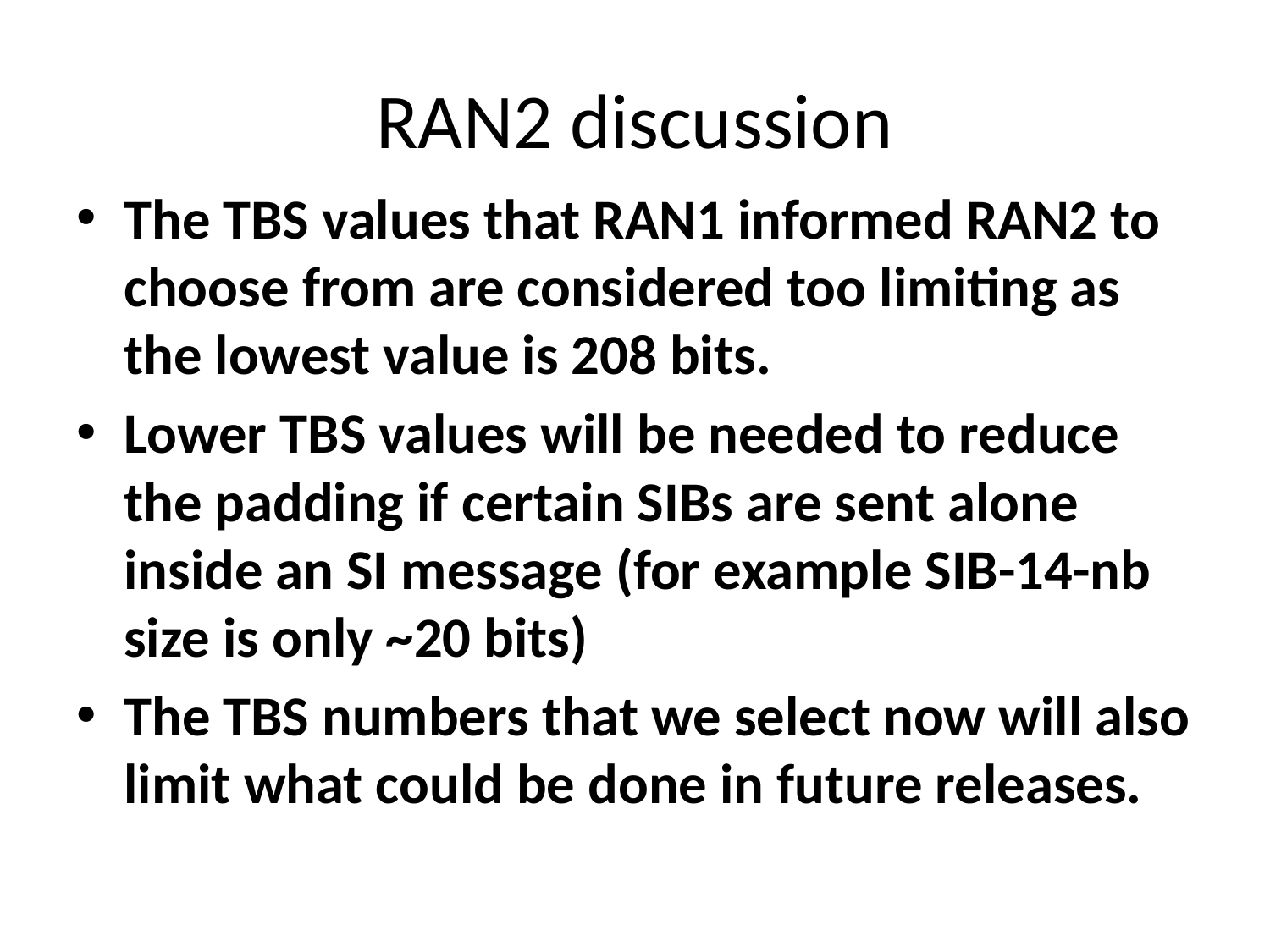

# RAN2 discussion
The TBS values that RAN1 informed RAN2 to choose from are considered too limiting as the lowest value is 208 bits.
Lower TBS values will be needed to reduce the padding if certain SIBs are sent alone inside an SI message (for example SIB-14-nb size is only ~20 bits)
The TBS numbers that we select now will also limit what could be done in future releases.